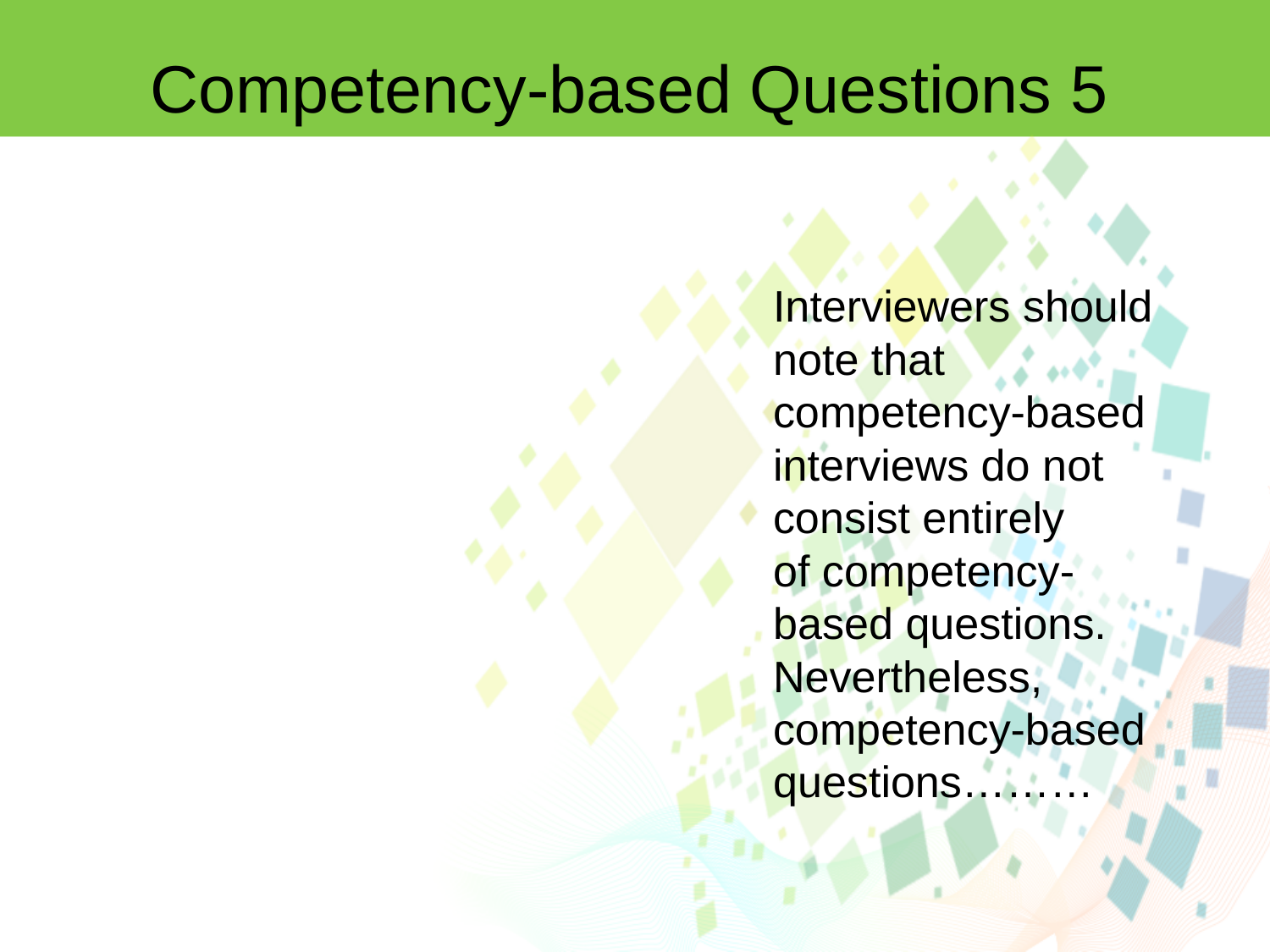

Competency-based Questions 5
Interviewers should note that competency-based interviews do not consist entirely
of competency-based questions. Nevertheless, competency-based questions………